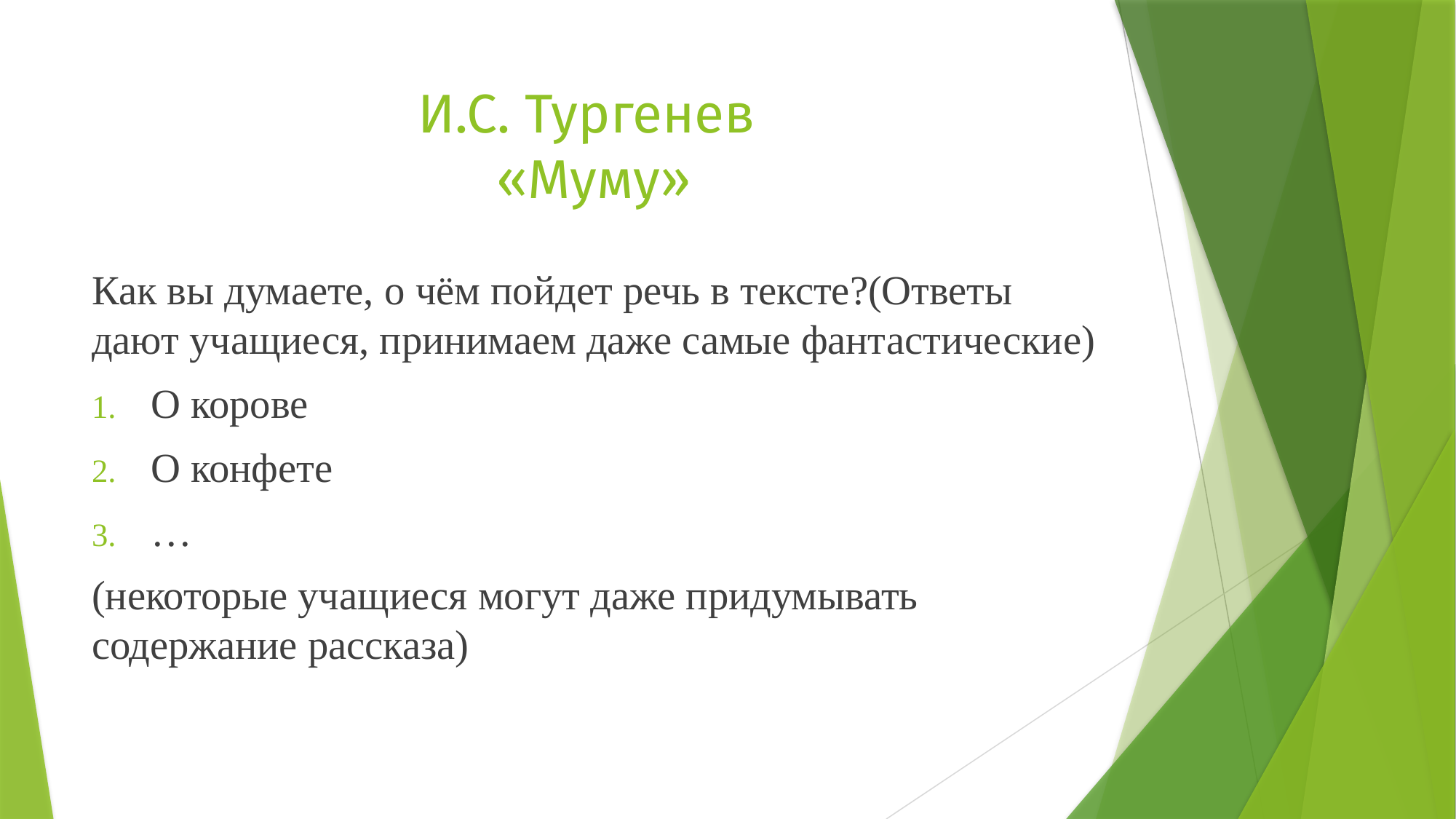

# И.С. Тургенев «Муму»
Как вы думаете, о чём пойдет речь в тексте?(Ответы дают учащиеся, принимаем даже самые фантастические)
О корове
О конфете
…
(некоторые учащиеся могут даже придумывать содержание рассказа)